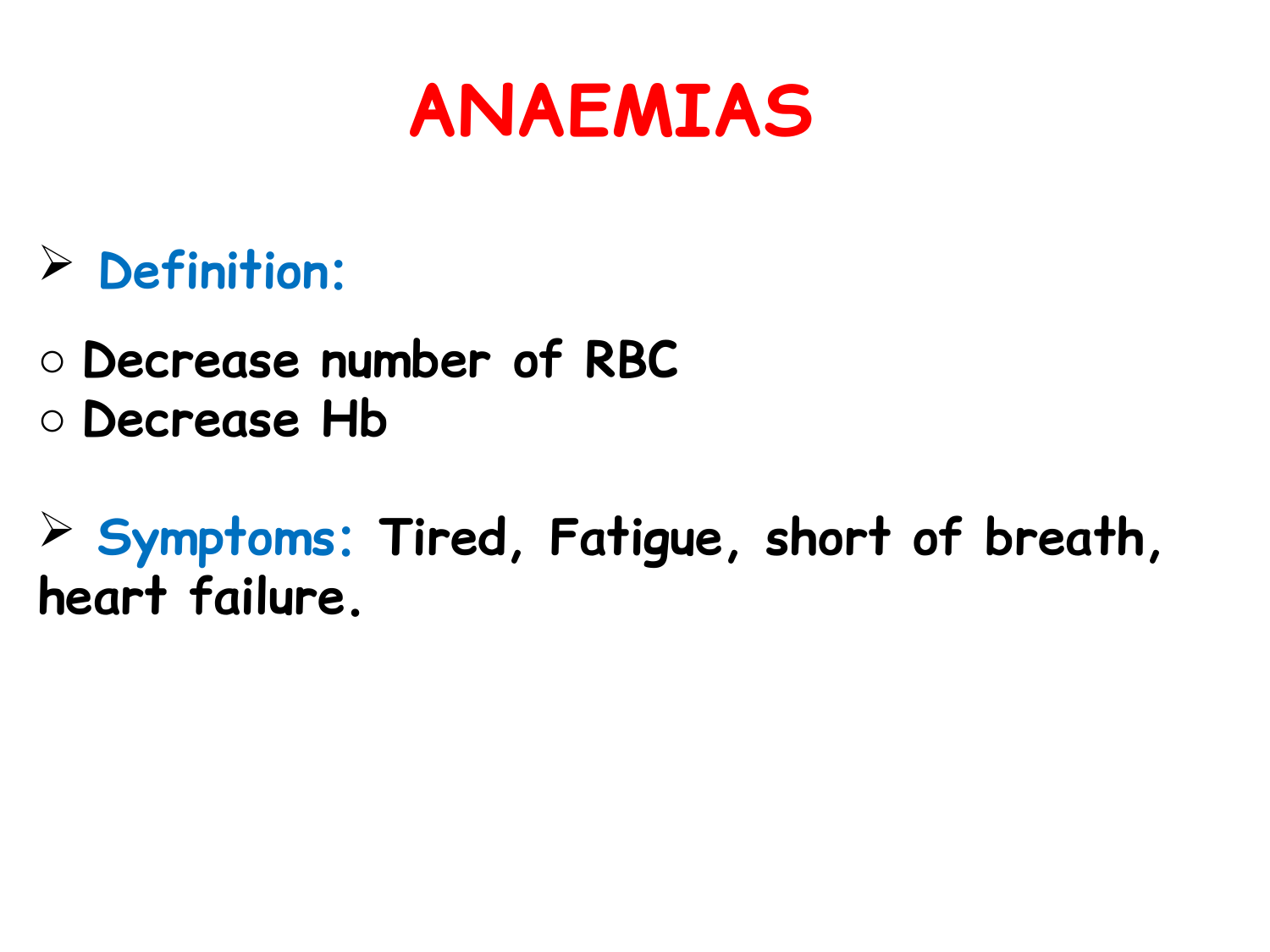

ANAEMIAS

 Definition:
○ Decrease number of RBC
○ Decrease Hb

 Symptoms: Tired, Fatigue, short of breath, heart failure.